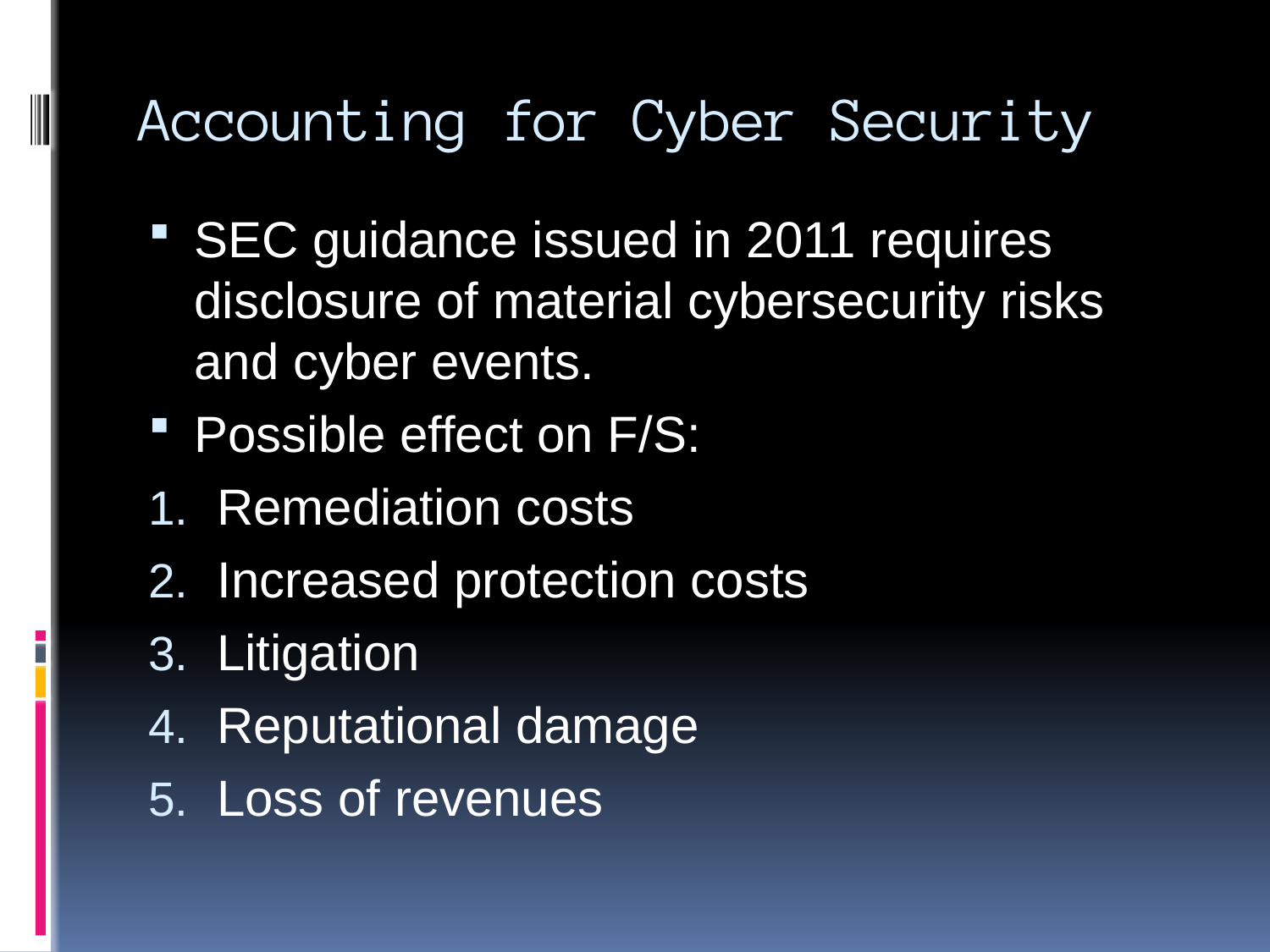

# Accounting for Cyber Security
SEC guidance issued in 2011 requires disclosure of material cybersecurity risks and cyber events.
Possible effect on F/S:
Remediation costs
Increased protection costs
Litigation
Reputational damage
Loss of revenues